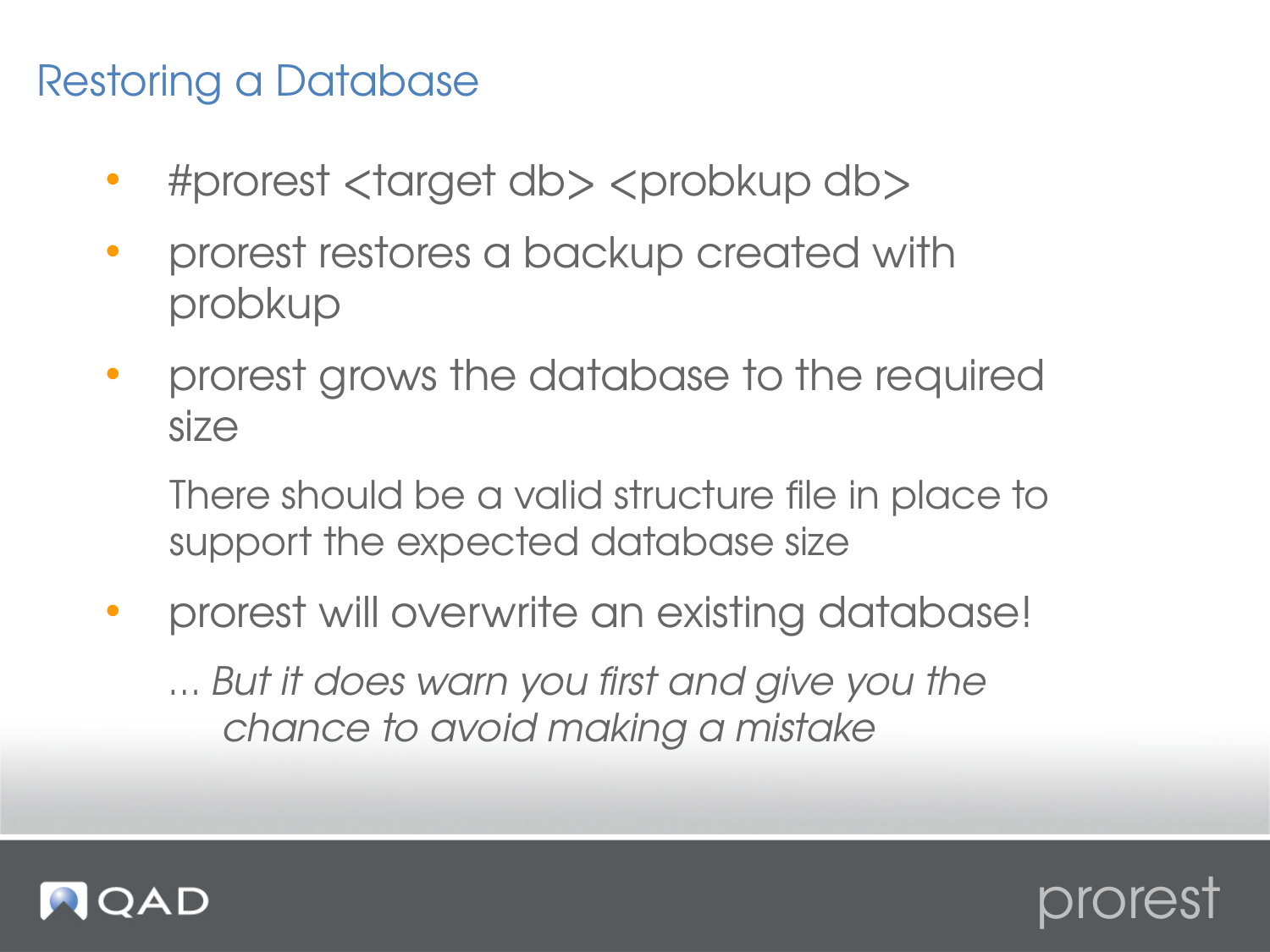

Restoring a Database
#prorest <target db> <probkup db>
prorest restores a backup created with probkup
prorest grows the database to the required size
There should be a valid structure file in place to support the expected database size
prorest will overwrite an existing database!
… But it does warn you first and give you the chance to avoid making a mistake

# prorest